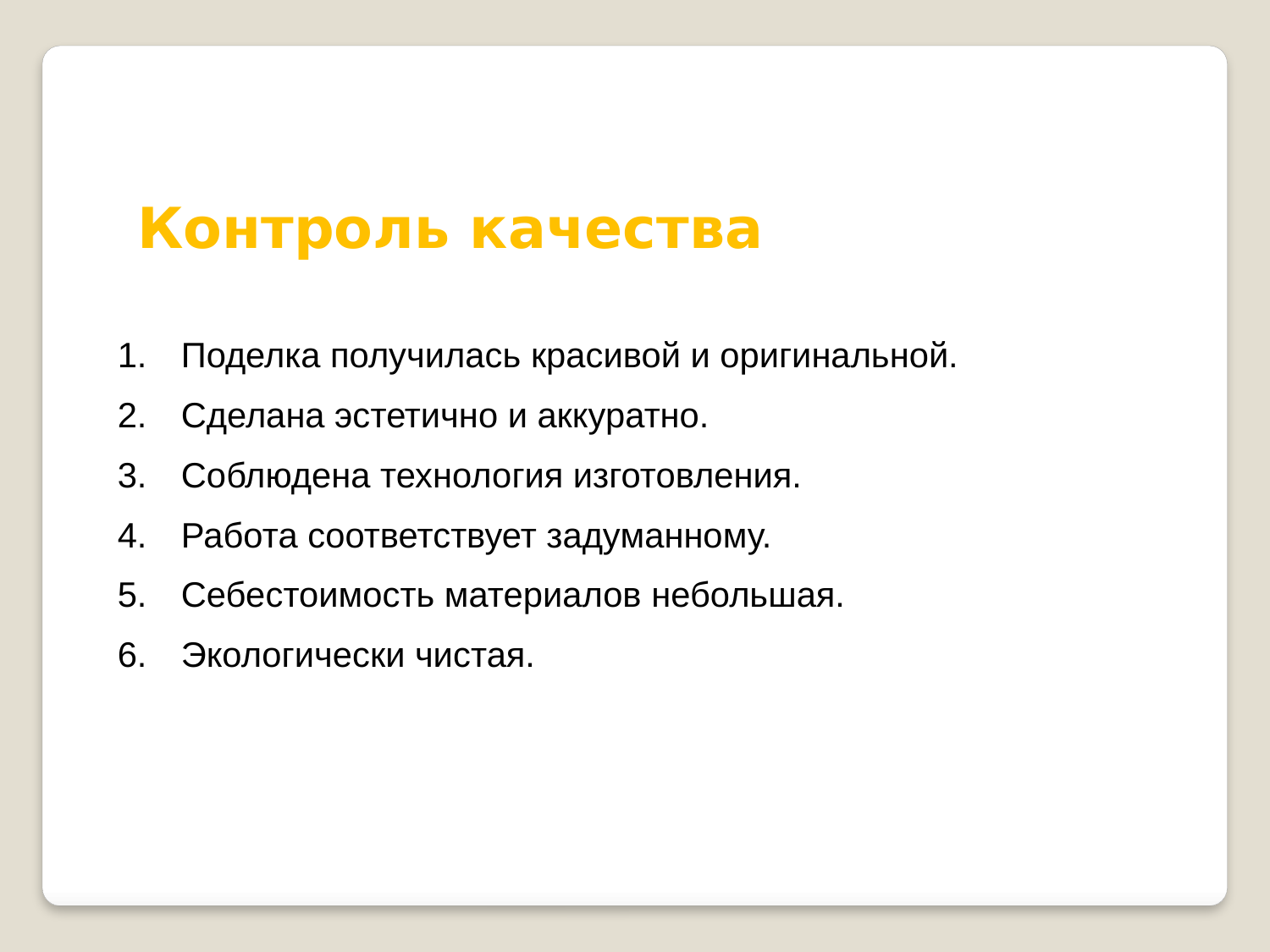

Контроль качества
Поделка получилась красивой и оригинальной.
Сделана эстетично и аккуратно.
Соблюдена технология изготовления.
Работа соответствует задуманному.
Себестоимость материалов небольшая.
Экологически чистая.